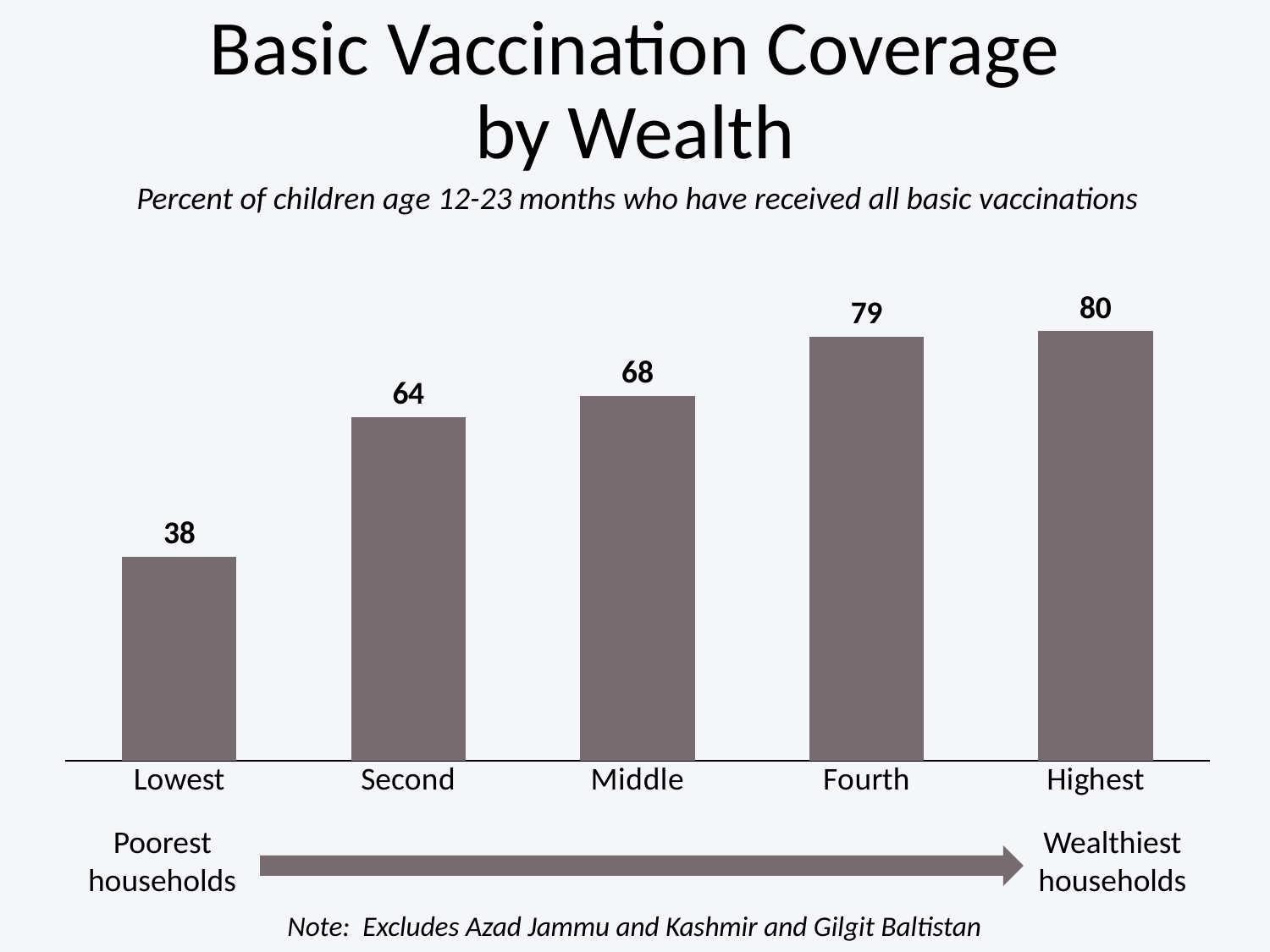

# Basic Vaccination Coverage by Wealth
Percent of children age 12-23 months who have received all basic vaccinations

### Chart

| Category | Series 1 |
|---|---|
| Lowest | 38.0 |
| Second | 64.0 |
| Middle | 68.0 |
| Fourth | 79.0 |
| Highest | 80.0 |
Poorest
households
Wealthiest
households

Note:  Excludes Azad Jammu and Kashmir and Gilgit Baltistan